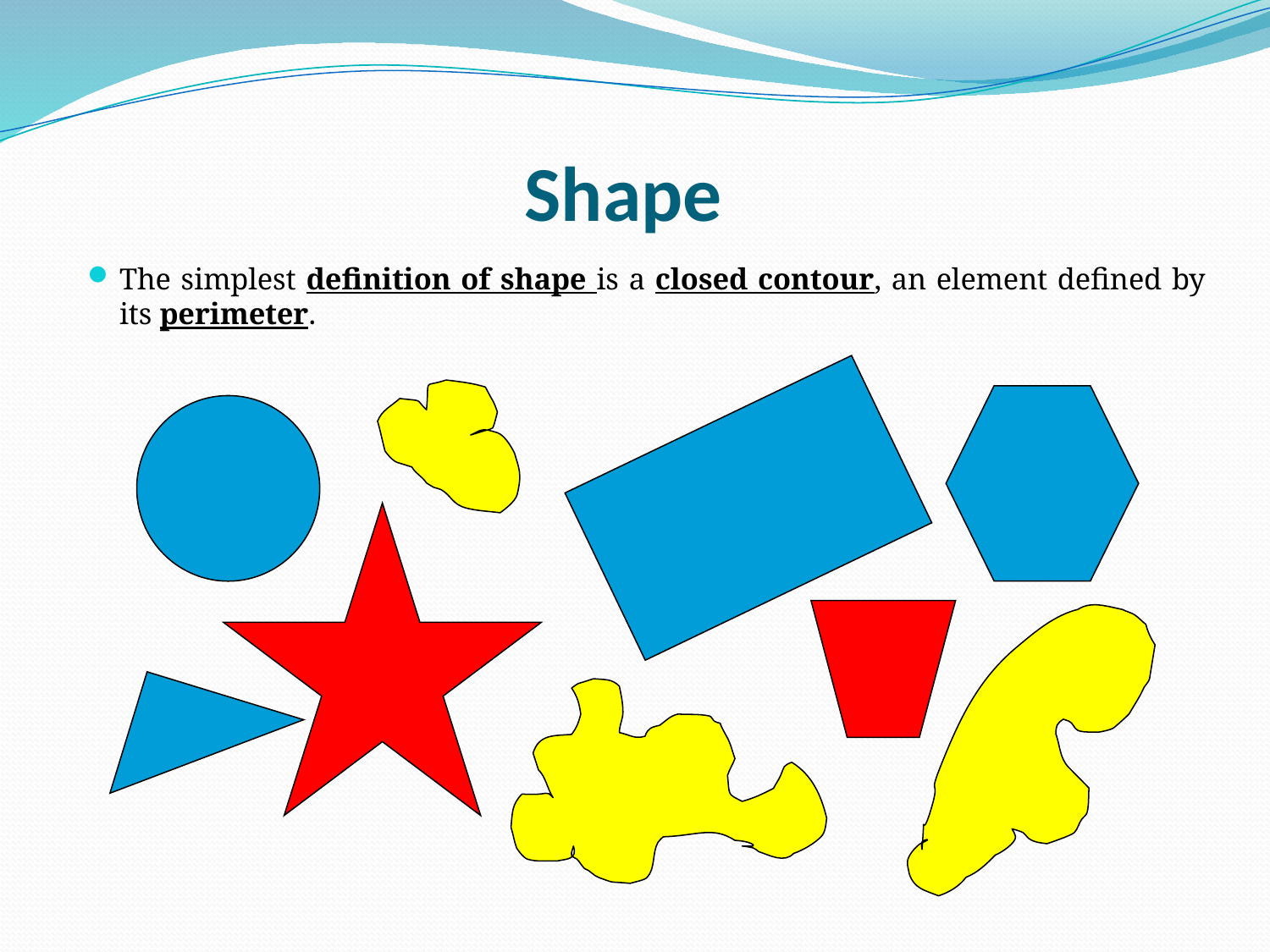

# Shape

The simplest definition of shape is a closed contour, an element defined by its perimeter.